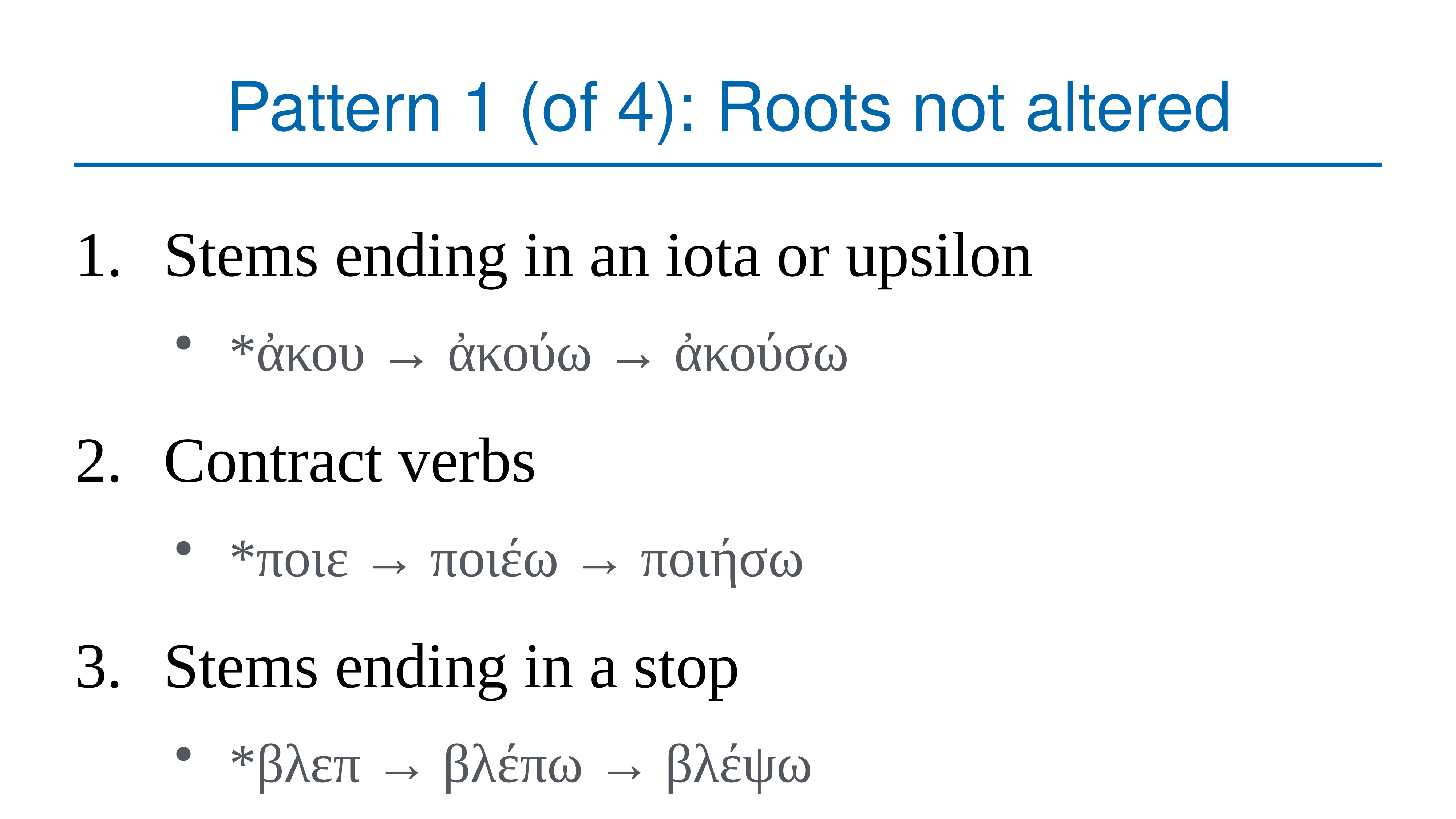

# Pattern 1 (of 4): Roots not altered
Stems ending in an iota or upsilon
*ἀκου → ἀκούω → ἀκούσω
Contract verbs
*ποιε → ποιέω → ποιήσω
Stems ending in a stop
*βλεπ → βλέπω → βλέψω